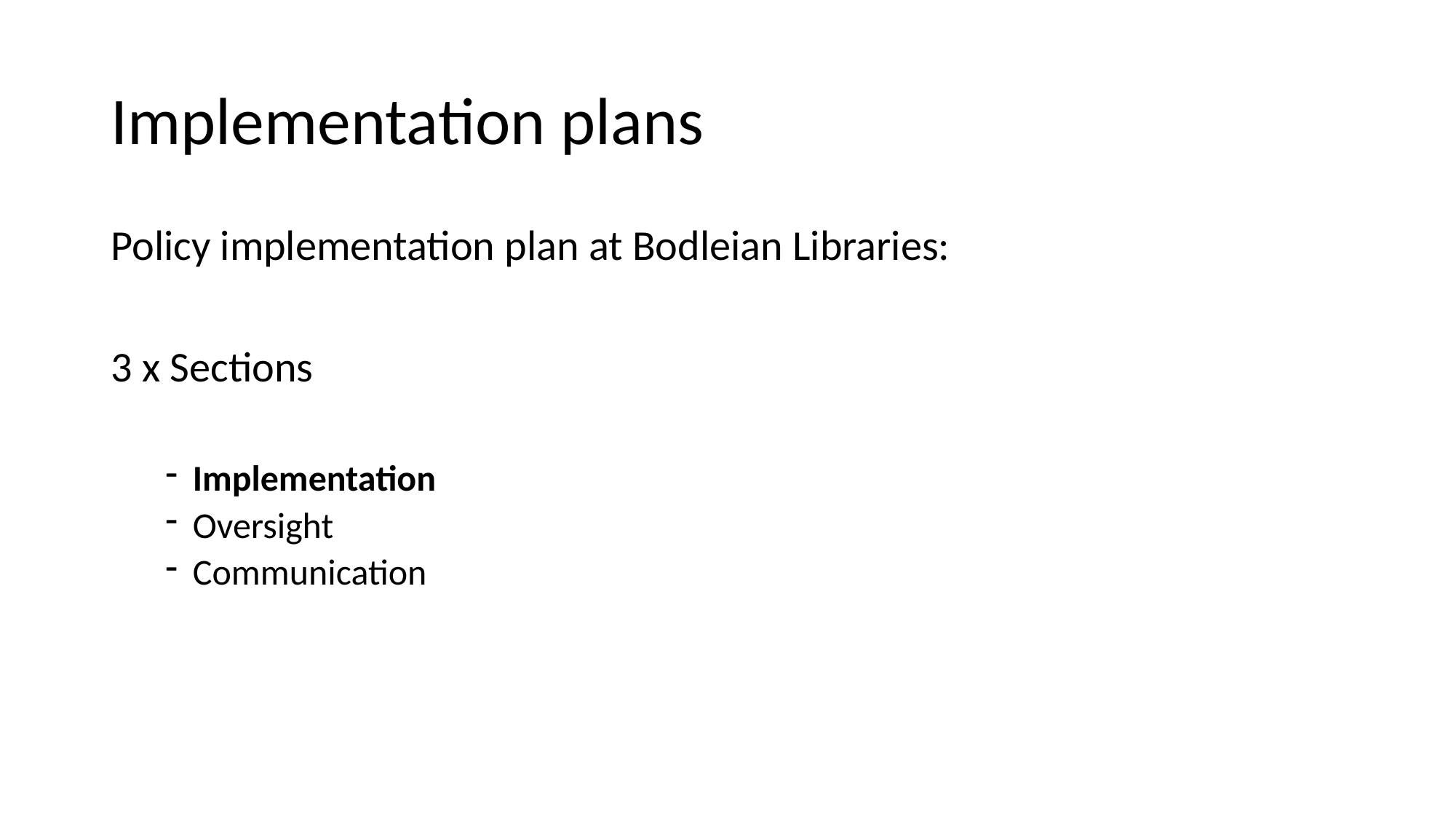

# Implementation plans
Policy implementation plan at Bodleian Libraries:

3 x Sections

Implementation
Oversight
Communication